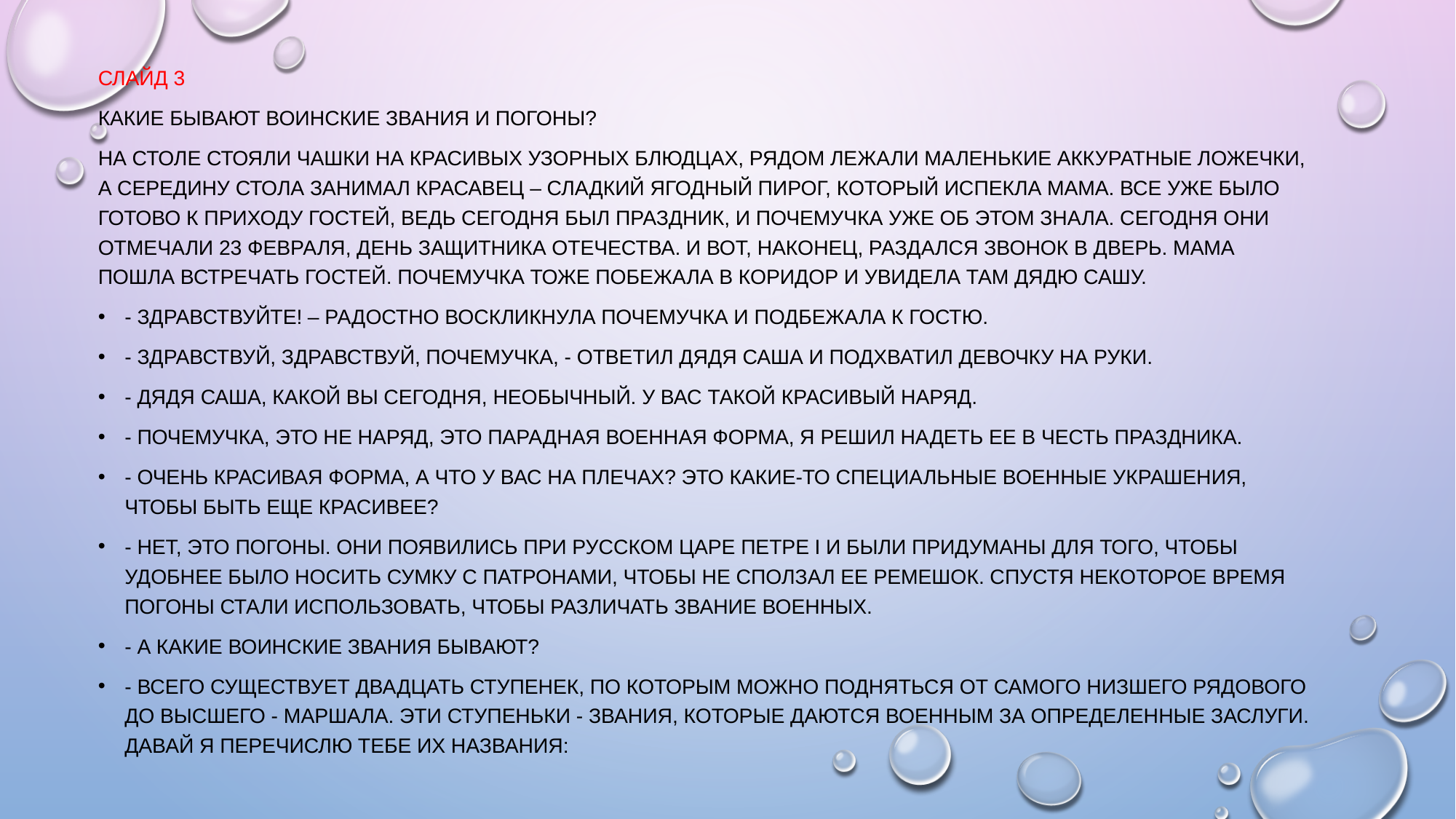

Слайд 3
Какие бывают воинские звания и погоны?
На столе стояли чашки на красивых узорных блюдцах, рядом лежали маленькие аккуратные ложечки, а середину стола занимал красавец – сладкий ягодный пирог, который испекла мама. Все уже было готово к приходу гостей, ведь сегодня был праздник, и Почемучка уже об этом знала. Сегодня они отмечали 23 февраля, День Защитника Отечества. И вот, наконец, раздался звонок в дверь. Мама пошла встречать гостей. Почемучка тоже побежала в коридор и увидела там дядю Сашу.
- Здравствуйте! – радостно воскликнула Почемучка и подбежала к гостю.
- Здравствуй, здравствуй, Почемучка, - ответил дядя Саша и подхватил девочку на руки.
- Дядя Саша, какой вы сегодня, необычный. У вас такой красивый наряд.
- Почемучка, это не наряд, это парадная военная форма, я решил надеть ее в честь праздника.
- Очень красивая форма, а что у вас на плечах? Это какие-то специальные военные украшения, чтобы быть еще красивее?
- Нет, это погоны. Они появились при русском царе Петре I и были придуманы для того, чтобы удобнее было носить сумку с патронами, чтобы не сползал ее ремешок. Спустя некоторое время погоны стали использовать, чтобы различать звание военных.
- А какие воинские звания бывают?
- Всего существует двадцать ступенек, по которым можно подняться от самого низшего рядового до высшего - маршала. Эти ступеньки - звания, которые даются военным за определенные заслуги. Давай я перечислю тебе их названия: